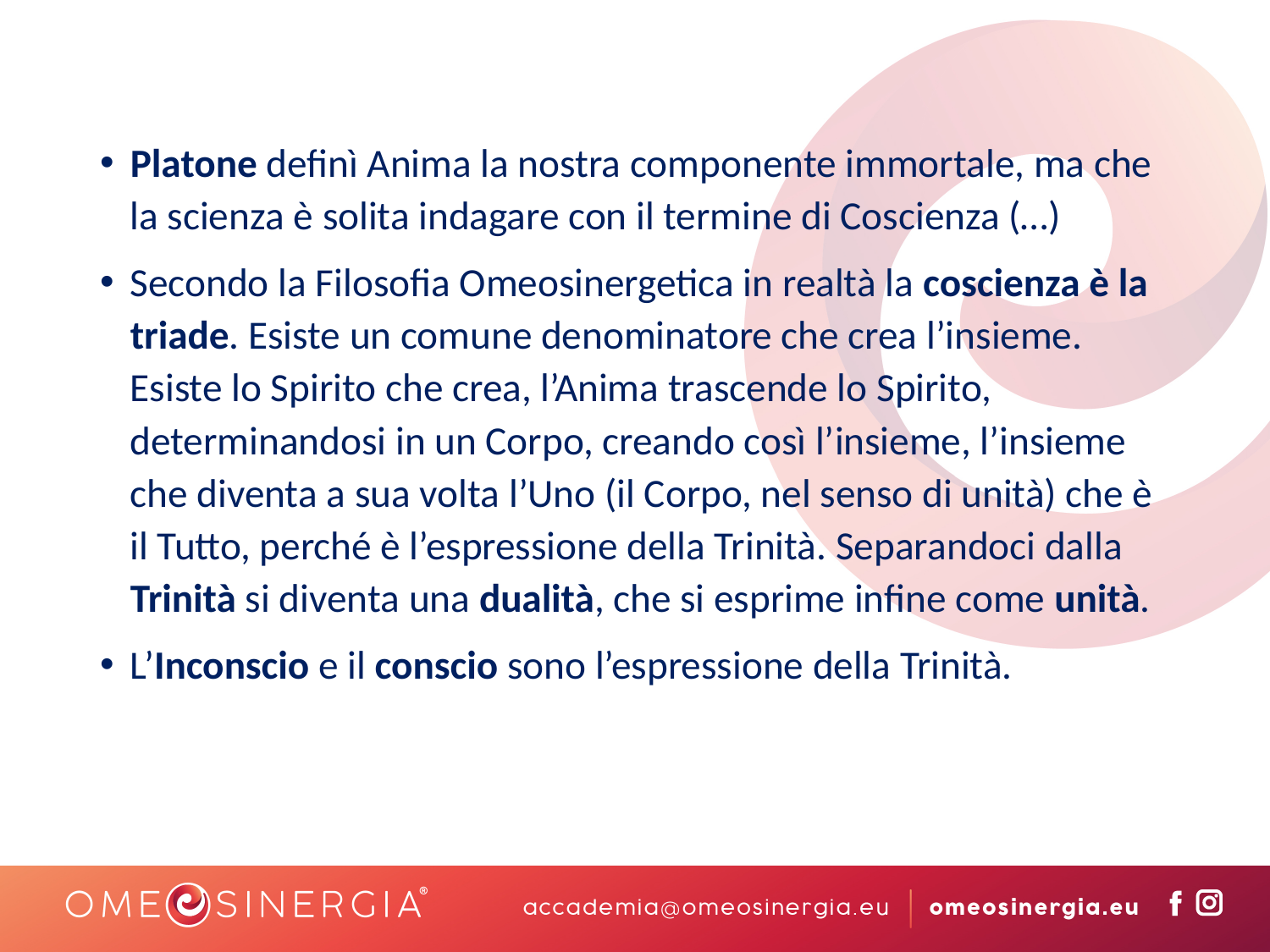

Platone definì Anima la nostra componente immortale, ma che la scienza è solita indagare con il termine di Coscienza (…)
Secondo la Filosofia Omeosinergetica in realtà la coscienza è la triade. Esiste un comune denominatore che crea l’insieme. Esiste lo Spirito che crea, l’Anima trascende lo Spirito, determinandosi in un Corpo, creando così l’insieme, l’insieme che diventa a sua volta l’Uno (il Corpo, nel senso di unità) che è il Tutto, perché è l’espressione della Trinità. Separandoci dalla Trinità si diventa una dualità, che si esprime infine come unità.
L’Inconscio e il conscio sono l’espressione della Trinità.